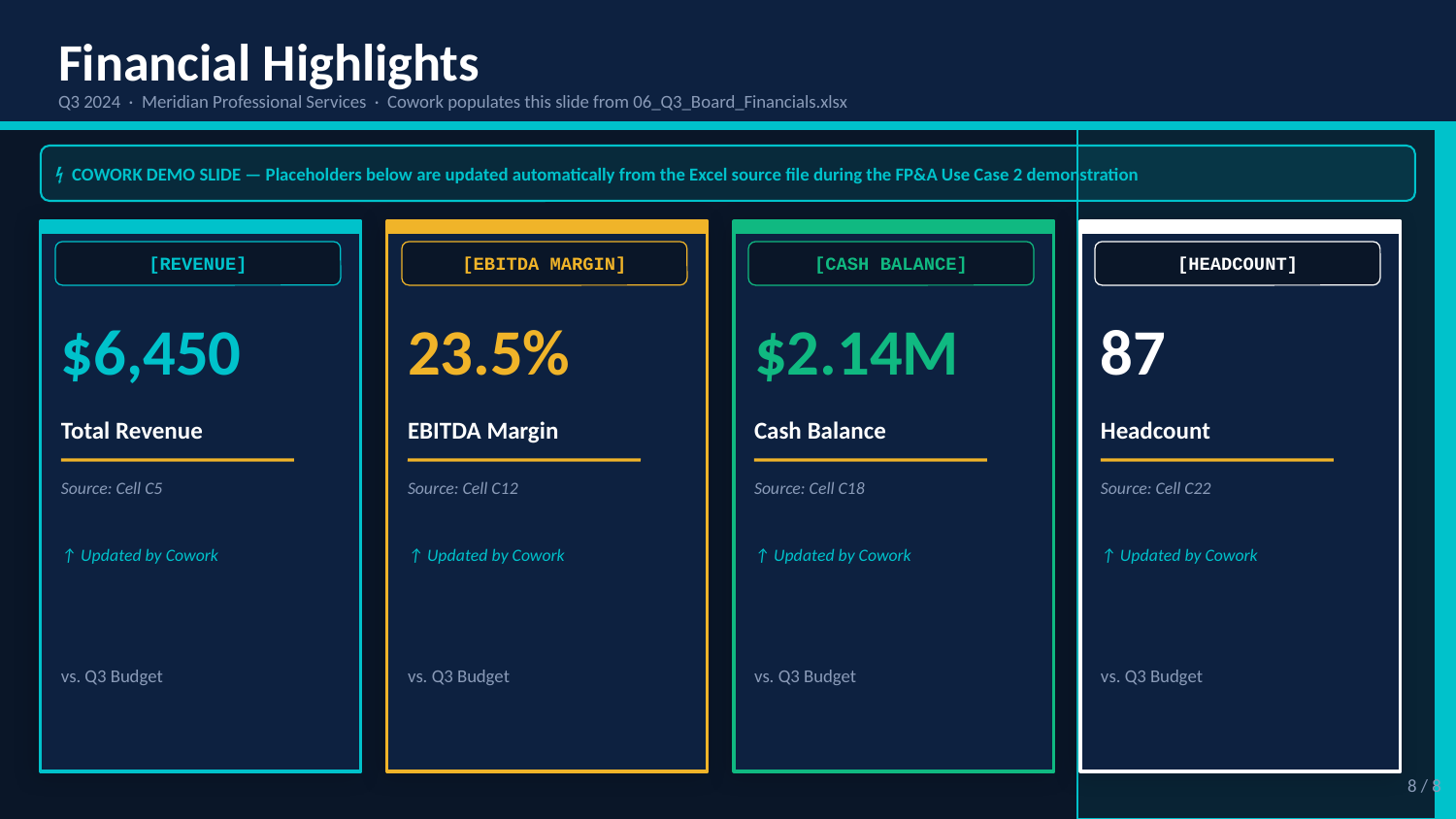

Financial Highlights
Q3 2024  ·  Meridian Professional Services  ·  Cowork populates this slide from 06_Q3_Board_Financials.xlsx

⚡  COWORK DEMO SLIDE — Placeholders below are updated automatically from the Excel source file during the FP&A Use Case 2 demonstration

[REVENUE]

[EBITDA MARGIN]

[CASH BALANCE]

[HEADCOUNT]
$6,450
23.5%
$2.14M
87
Total Revenue
EBITDA Margin
Cash Balance
Headcount

Source: Cell C5
Source: Cell C12
Source: Cell C18
Source: Cell C22
↑ Updated by Cowork
↑ Updated by Cowork
↑ Updated by Cowork
↑ Updated by Cowork
vs. Q3 Budget
vs. Q3 Budget
vs. Q3 Budget
vs. Q3 Budget
8 / 8